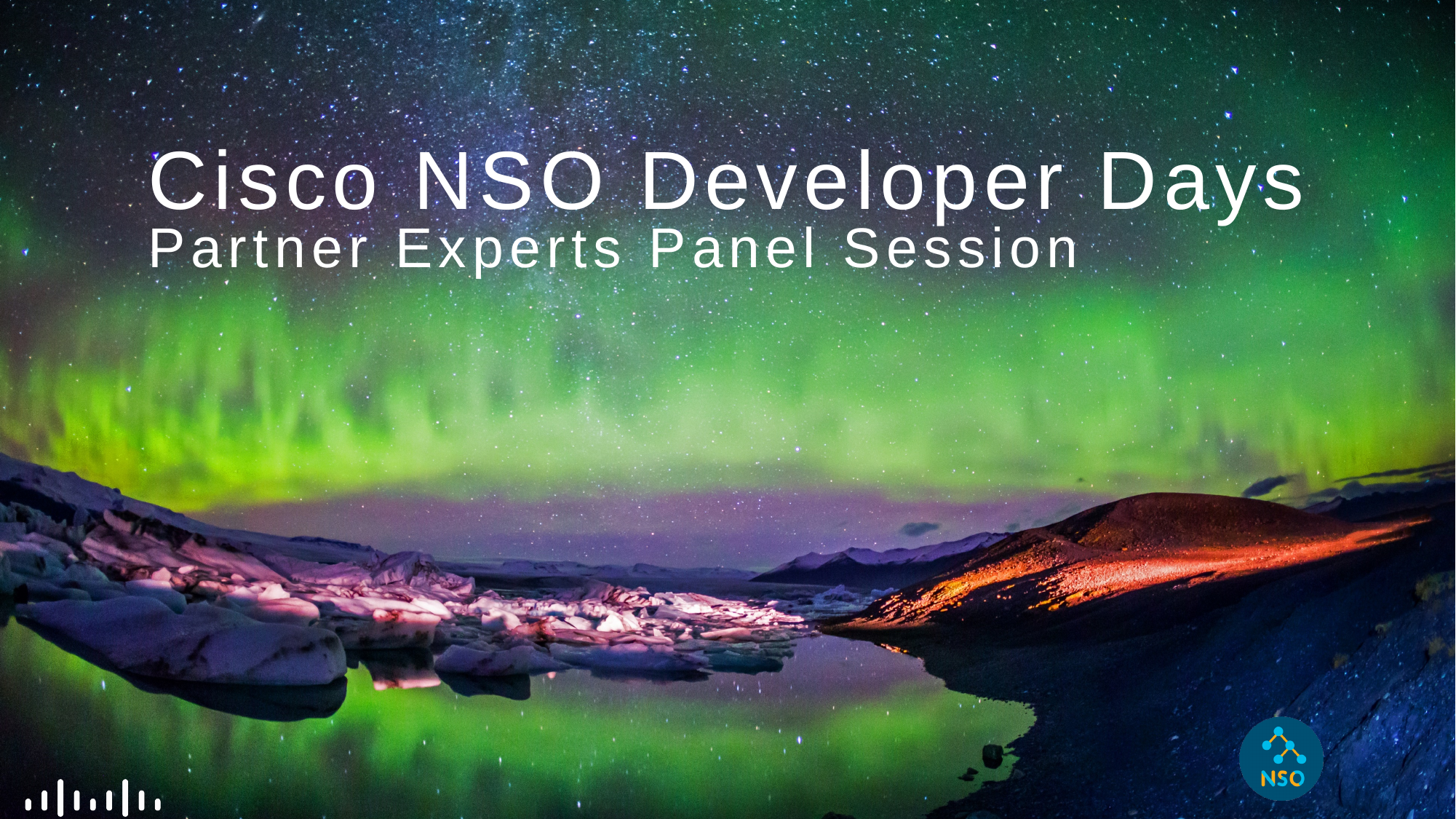

Cisco NSO Developer Days
Partner Experts Panel Session